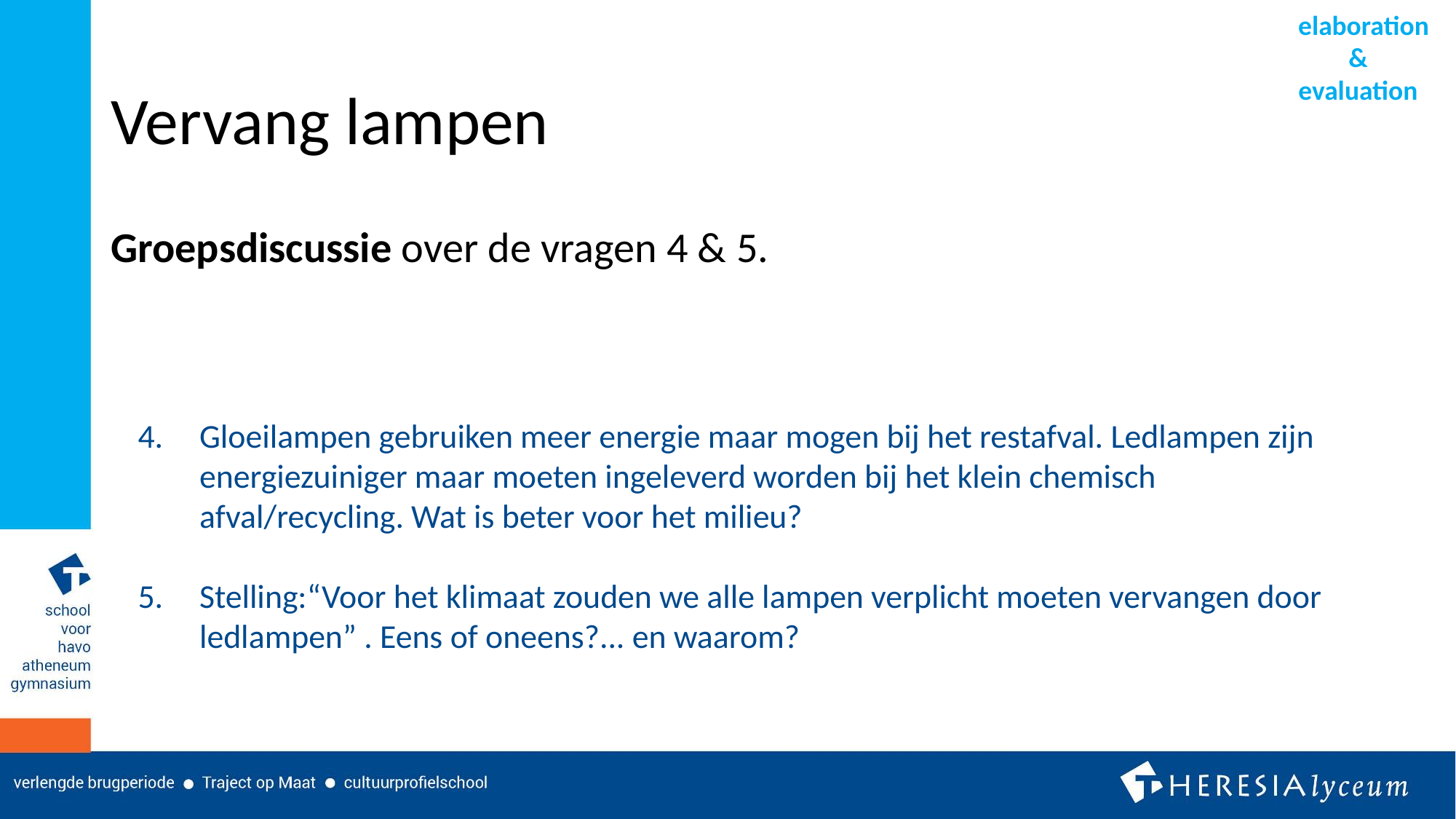

elaboration
&
evaluation
# Vervang lampen
Groepsdiscussie over de vragen 4 & 5.

Gloeilampen gebruiken meer energie maar mogen bij het restafval. Ledlampen zijn energiezuiniger maar moeten ingeleverd worden bij het klein chemisch afval/recycling. Wat is beter voor het milieu?

Stelling:“Voor het klimaat zouden we alle lampen verplicht moeten vervangen door ledlampen” . Eens of oneens?... en waarom?